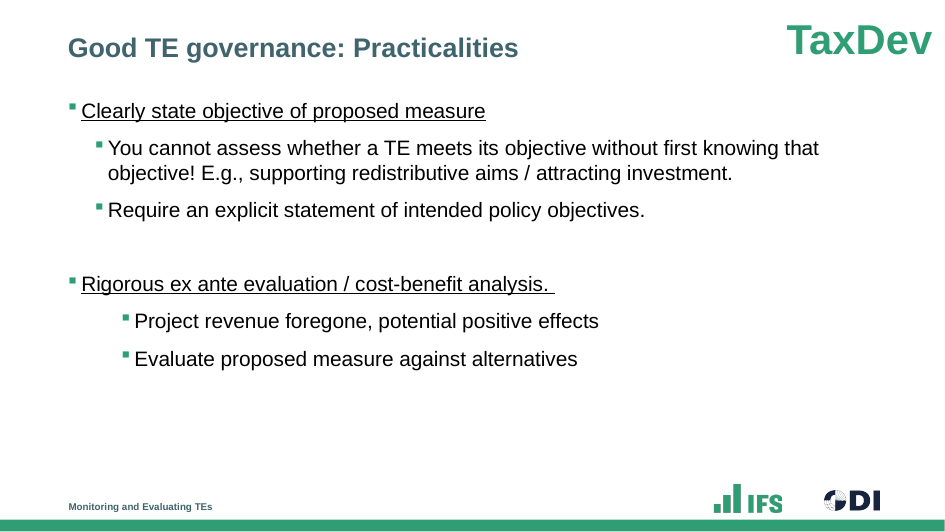

# Good TE governance: Practicalities
Clearly state objective of proposed measure
You cannot assess whether a TE meets its objective without first knowing that objective! E.g., supporting redistributive aims / attracting investment.
Require an explicit statement of intended policy objectives.

Rigorous ex ante evaluation / cost-benefit analysis.
Project revenue foregone, potential positive effects
Evaluate proposed measure against alternatives

Monitoring and Evaluating TEs